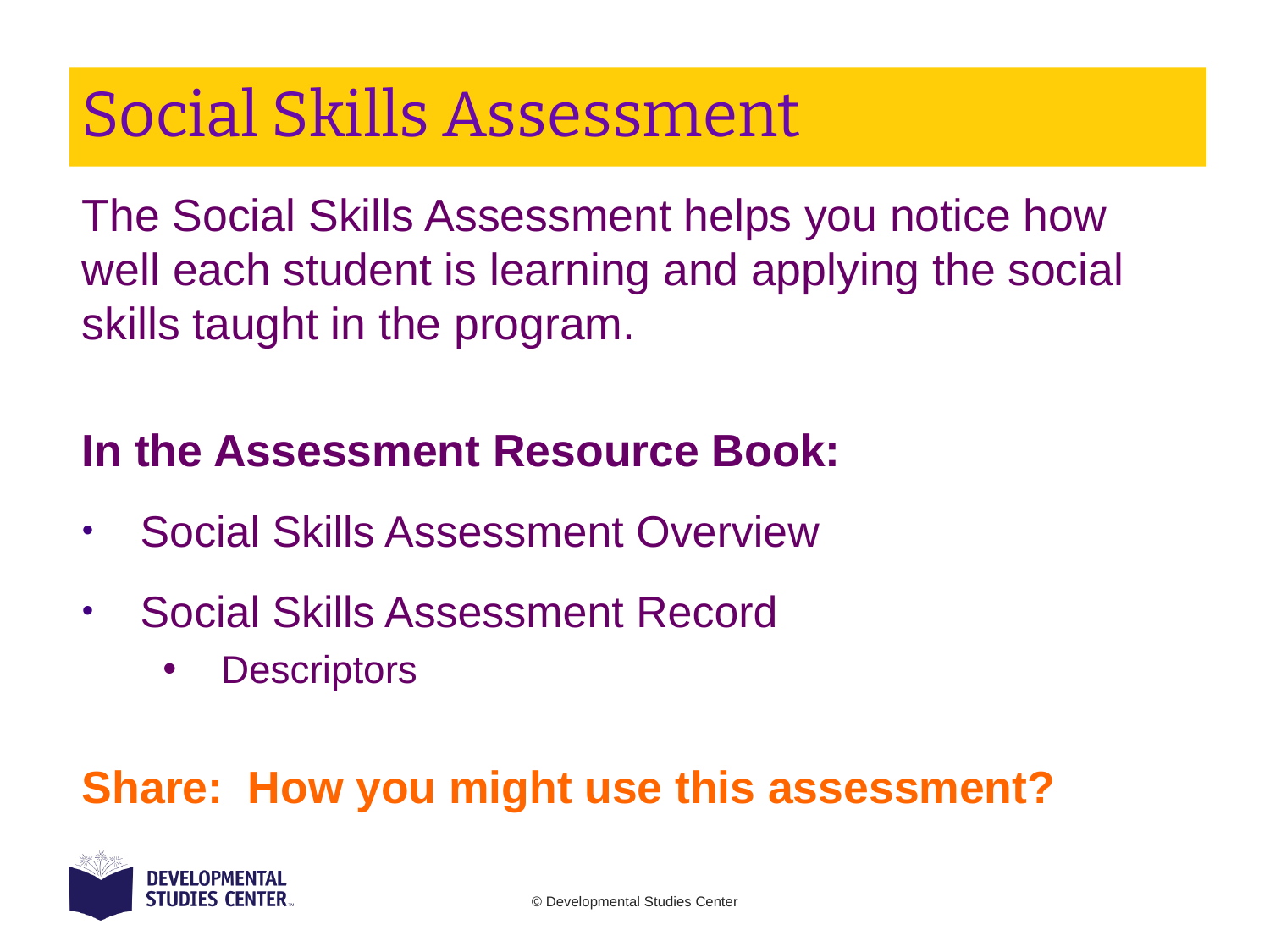

# Social Skills Assessment
The Social Skills Assessment helps you notice how well each student is learning and applying the social skills taught in the program.

In the Assessment Resource Book:
Social Skills Assessment Overview
Social Skills Assessment Record
Descriptors

Share:  How you might use this assessment?